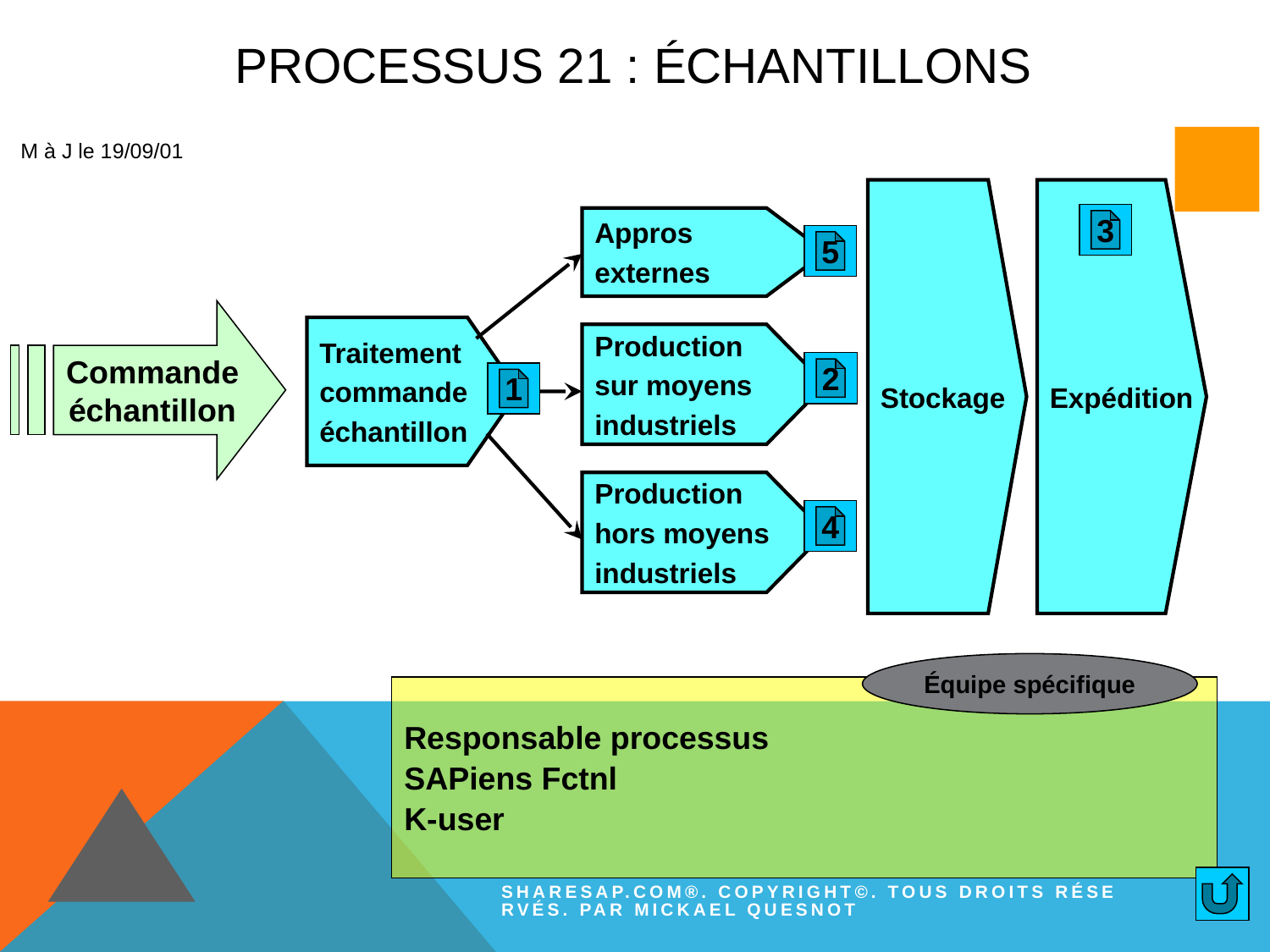

# Processus 21 : Échantillons

M à J le 19/09/01
Stockage
Expédition
3
Appros
externes
5

Commande échantillon
Traitement
commande
échantillon
Production
sur moyens
industriels
2
1

Production
hors moyens
industriels
4
Équipe spécifique
Responsable processus
SAPiens Fctnl
K-user

Sharesap.com®. Copyright©. Tous droits réservés. Par Mickael QUESNOT